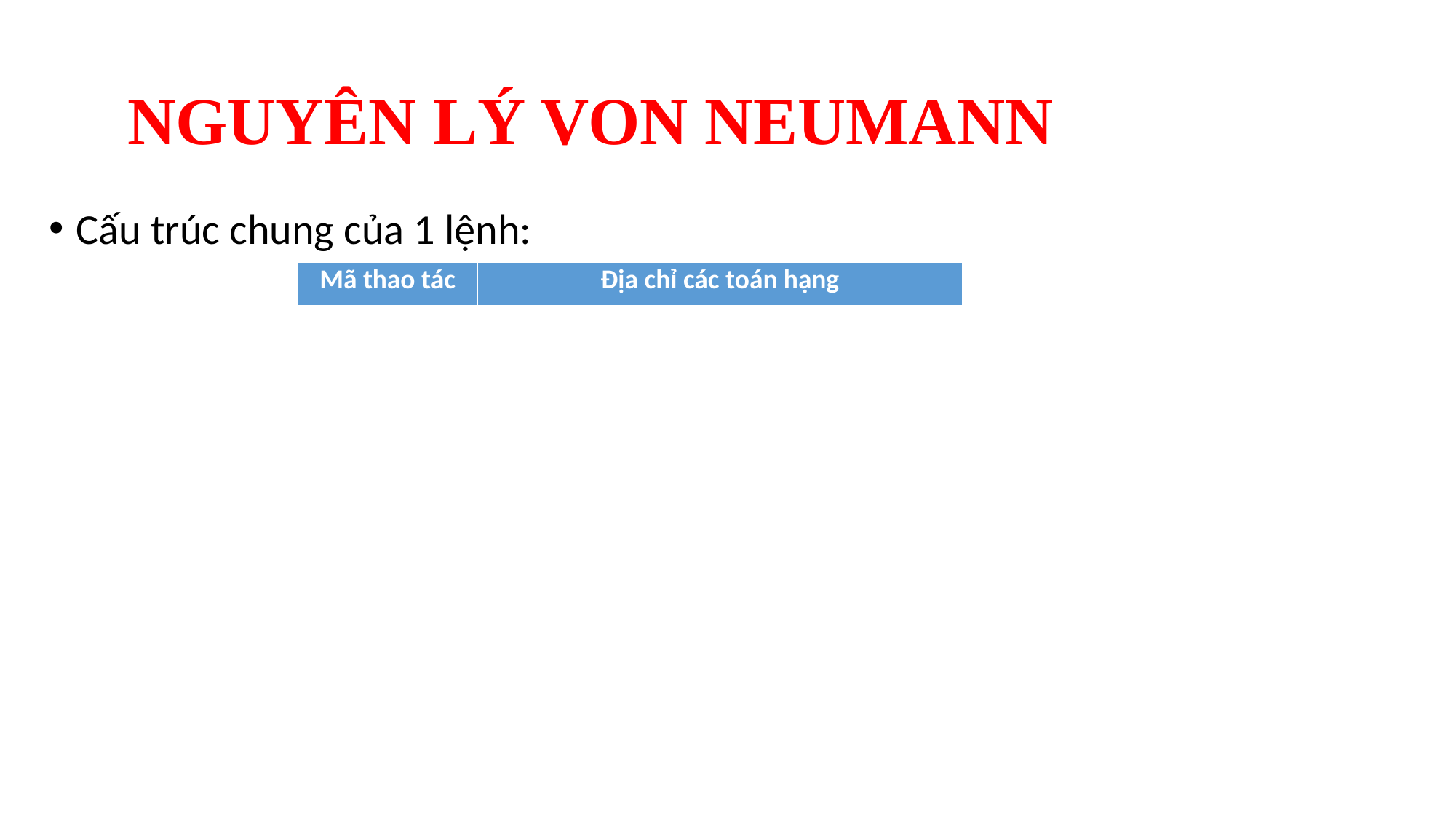

# NGUYÊN LÝ VON NEUMANN
Cấu trúc chung của 1 lệnh:

| Mã thao tác | Địa chỉ các toán hạng |
| --- | --- |